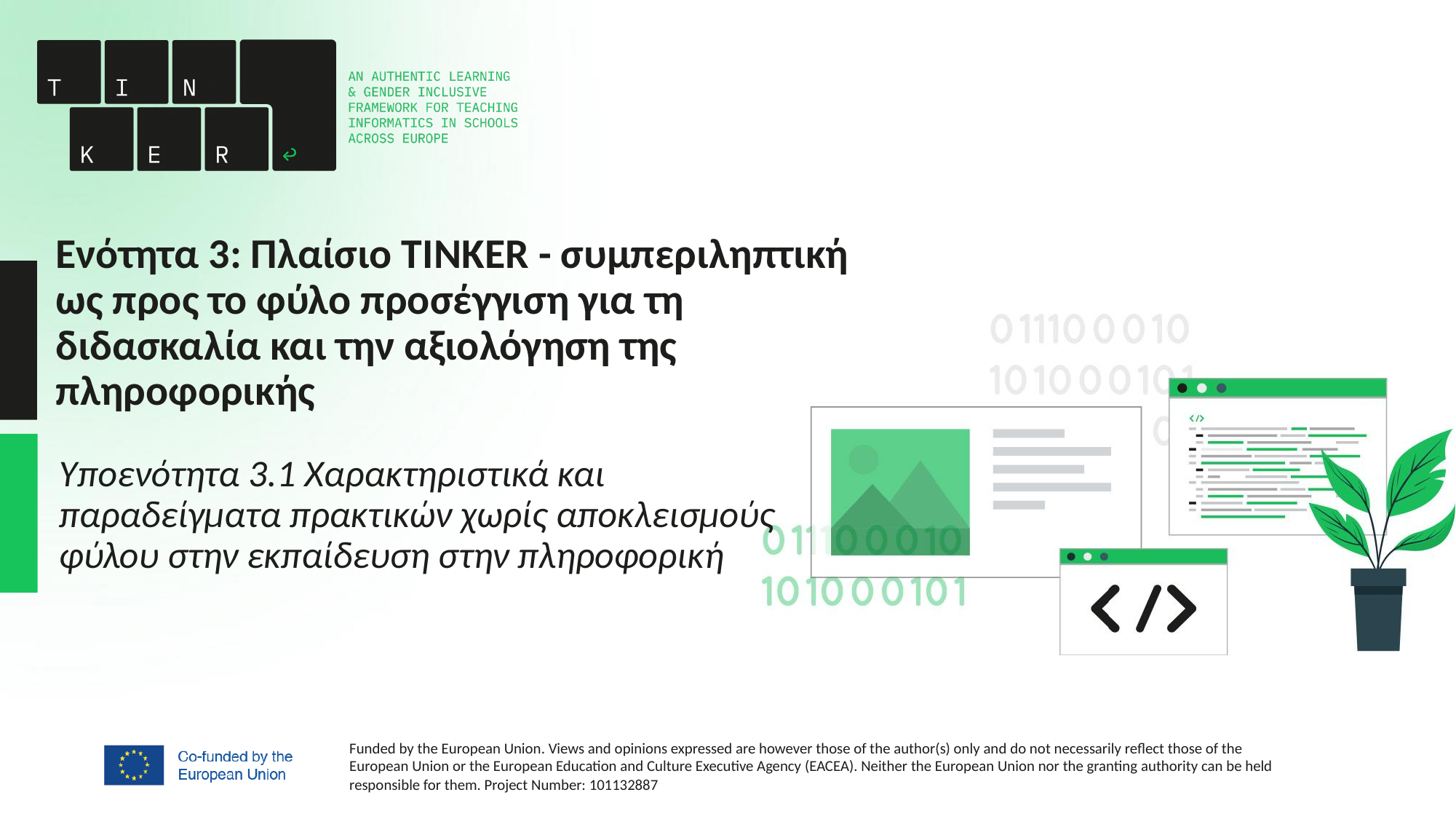

# Ενότητα 3: Πλαίσιο TINKER - συμπεριληπτική ως προς το φύλο προσέγγιση για τη διδασκαλία και την αξιολόγηση της πληροφορικής
Υποενότητα 3.1 Χαρακτηριστικά και παραδείγματα πρακτικών χωρίς αποκλεισμούς φύλου στην εκπαίδευση στην πληροφορική